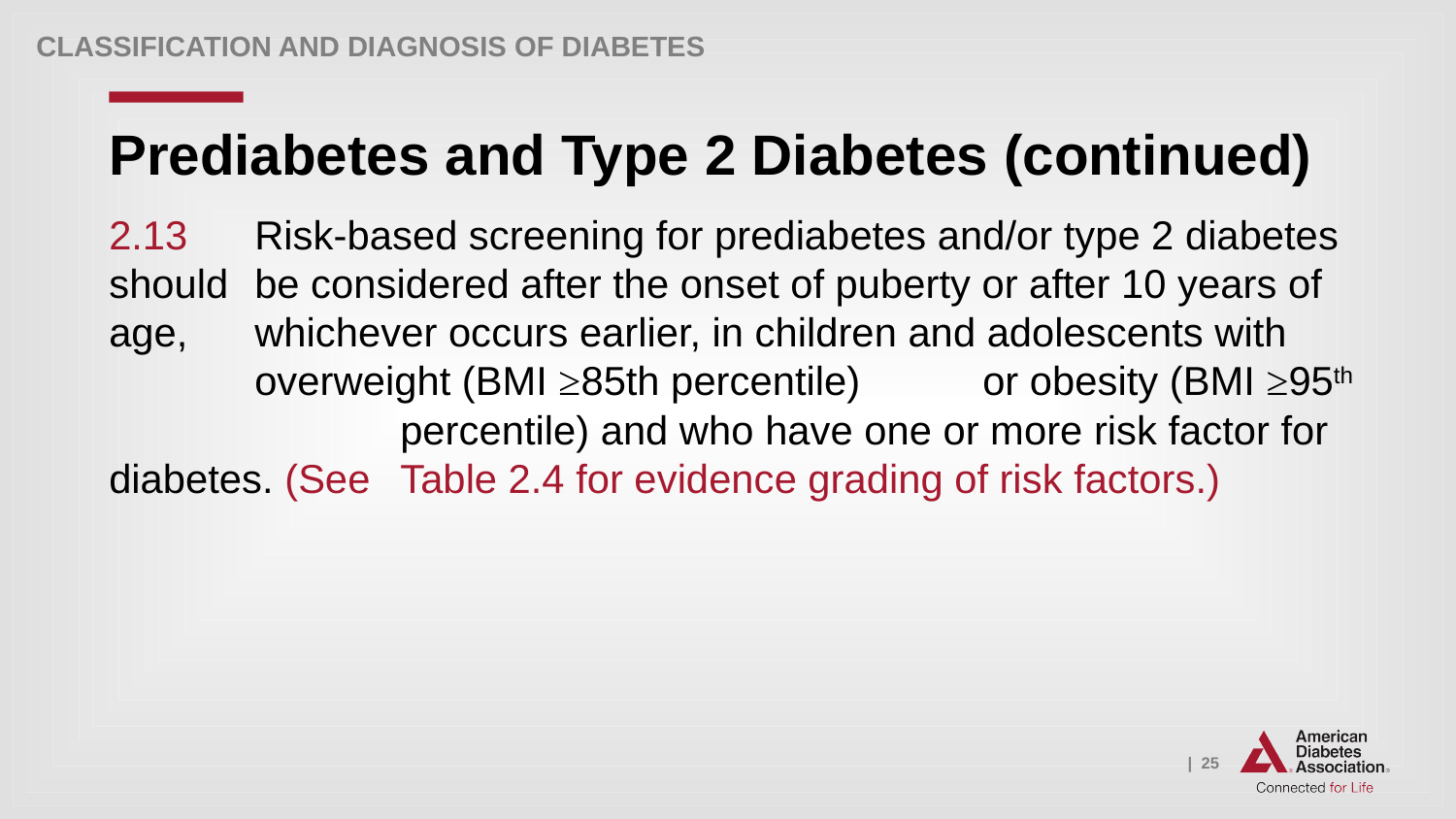

Classification and Diagnosis of Diabetes
# Prediabetes and Type 2 Diabetes (continued)
2.13 	Risk-based screening for prediabetes and/or type 2 diabetes should 	be considered after the onset of puberty or after 10 years of age,	whichever occurs earlier, in children and adolescents with 	overweight (BMI ≥85th percentile)	or obesity (BMI ≥95th	 	percentile) and who have one or more risk factor for diabetes. (See 	Table 2.4 for evidence grading of risk factors.)